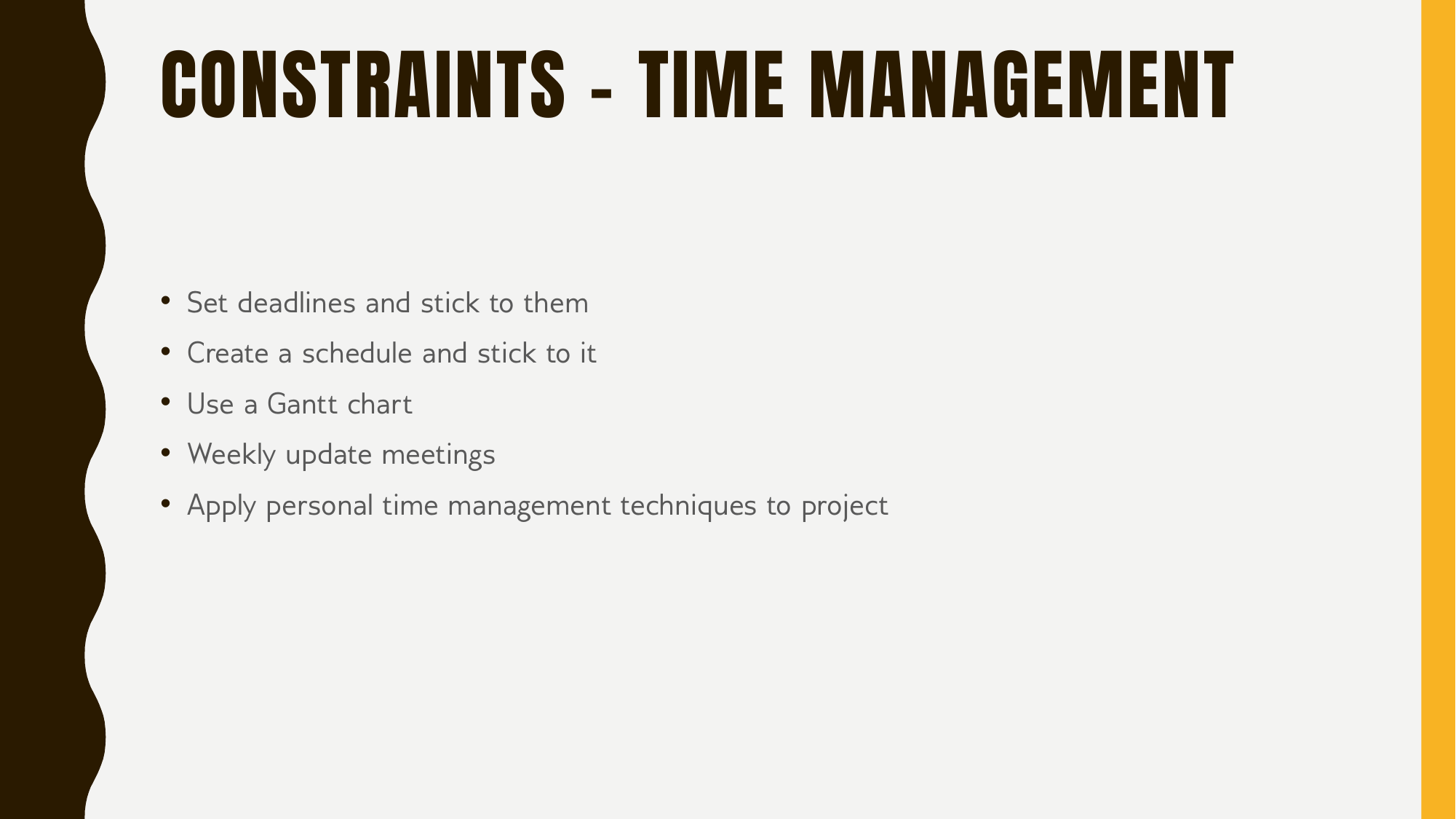

# Constraints - Time Management
Set deadlines and stick to them
Create a schedule and stick to it
Use a Gantt chart
Weekly update meetings
Apply personal time management techniques to project